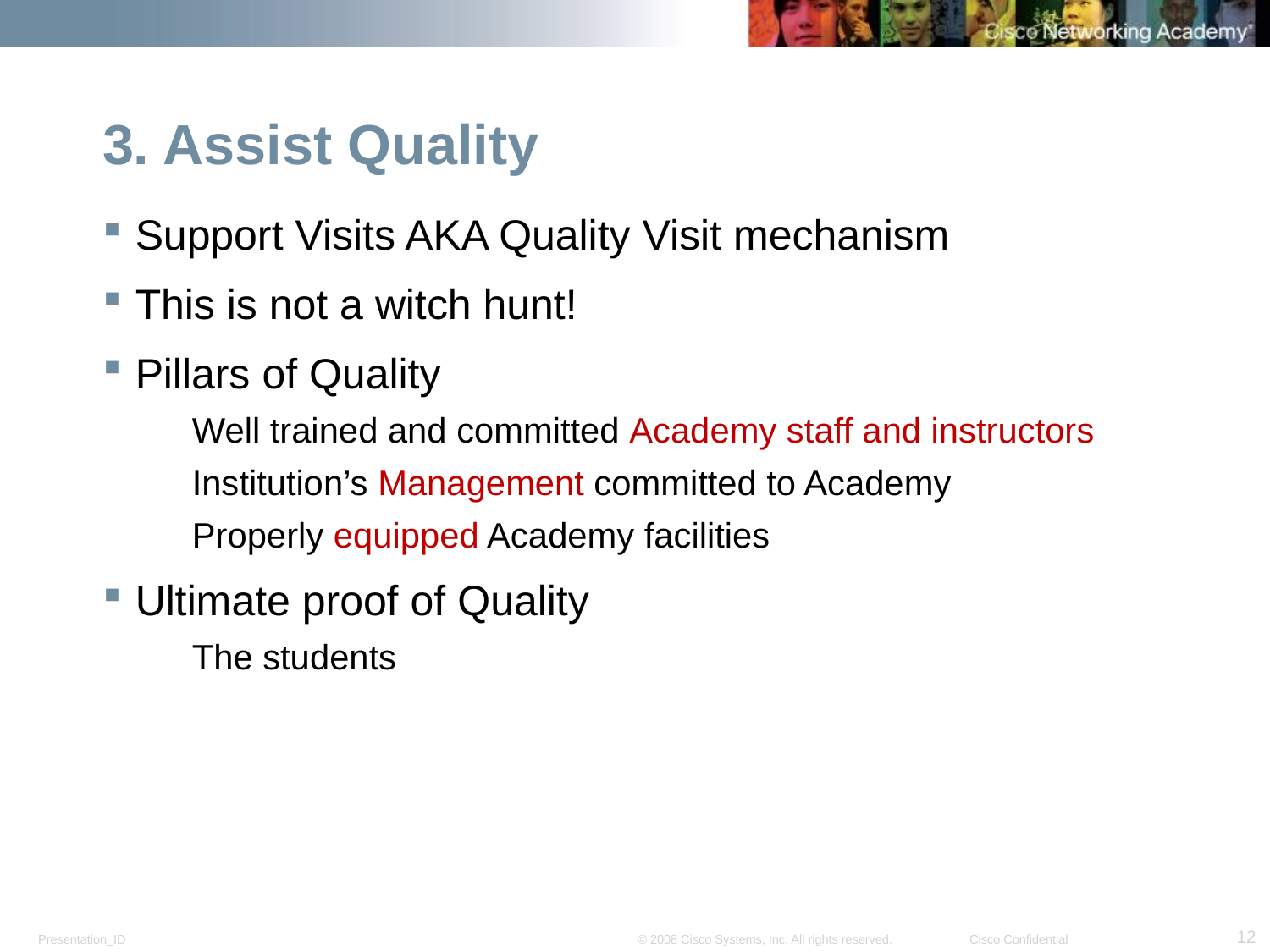

3. Assist Quality
Support Visits AKA Quality Visit mechanism
This is not a witch hunt!
Pillars of Quality
 Well trained and committed Academy staff and instructors
 Institution’s Management committed to Academy
 Properly equipped Academy facilities
Ultimate proof of Quality
 The students